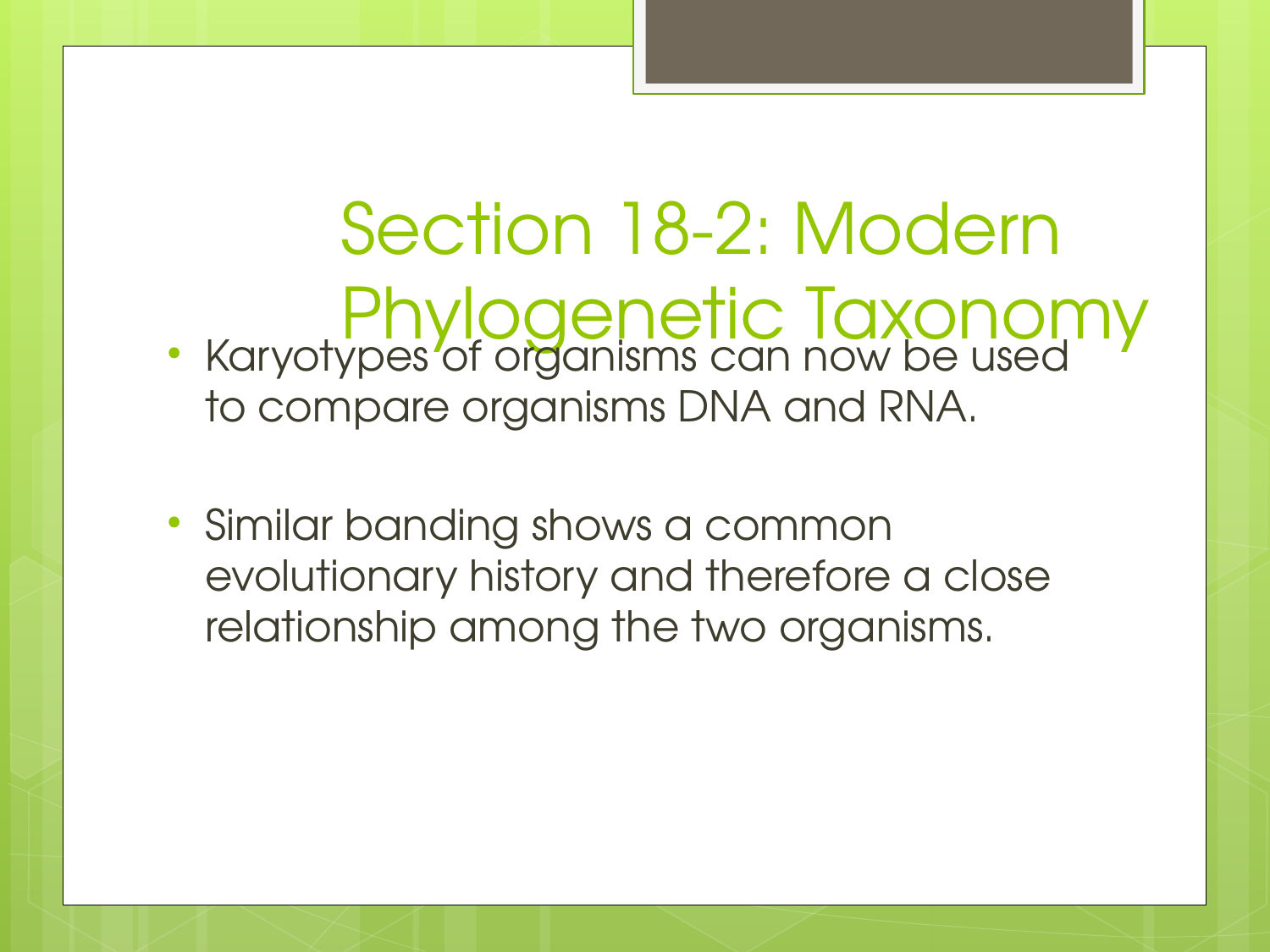

# Section 18-2: Modern Phylogenetic Taxonomy
Karyotypes of organisms can now be used to compare organisms DNA and RNA.

Similar banding shows a common evolutionary history and therefore a close relationship among the two organisms.